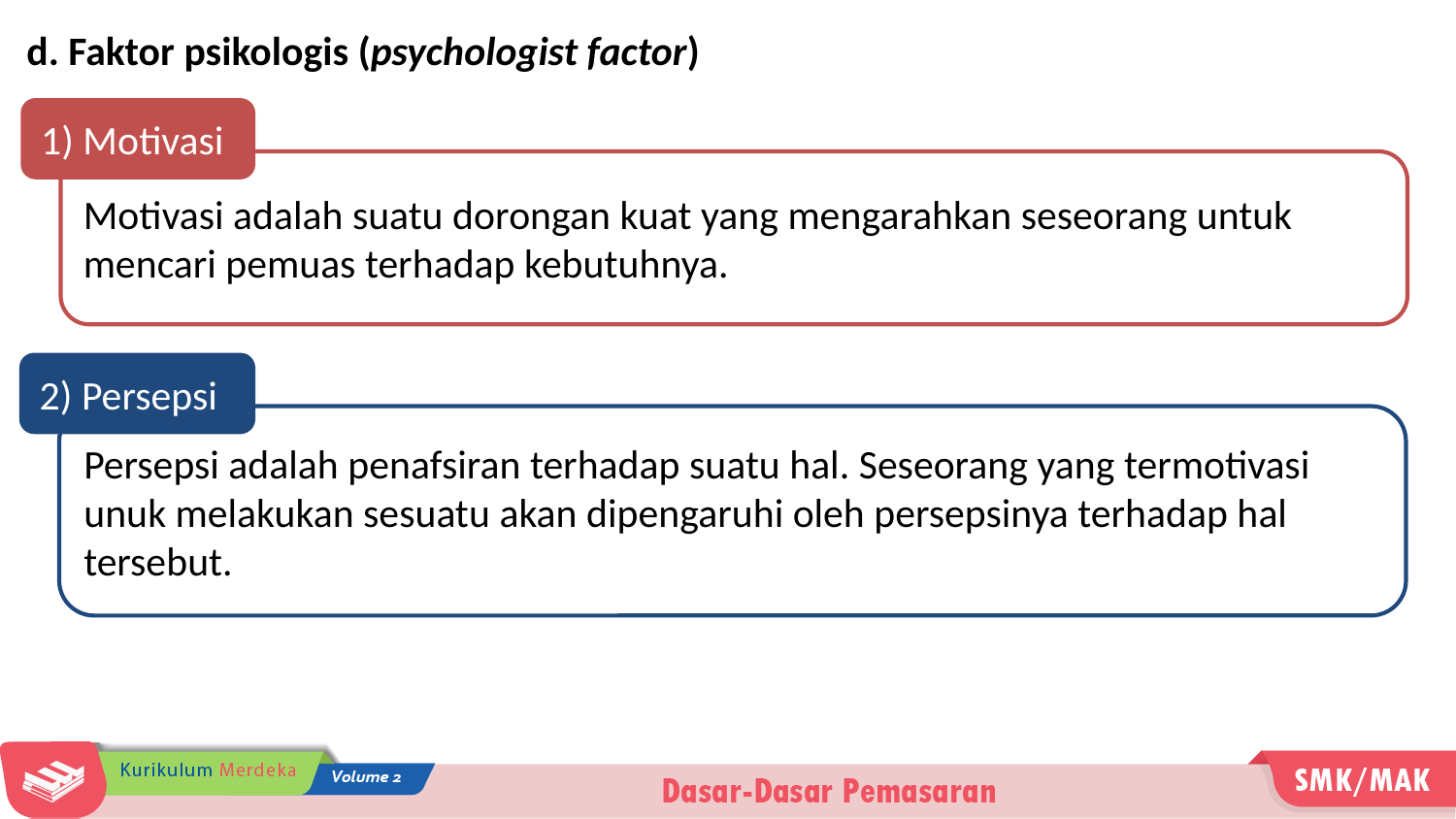

d. Faktor psikologis (psychologist factor)
1) Motivasi
Motivasi adalah suatu dorongan kuat yang mengarahkan seseorang untuk mencari pemuas terhadap kebutuhnya.
2) Persepsi
Persepsi adalah penafsiran terhadap suatu hal. Seseorang yang termotivasi unuk melakukan sesuatu akan dipengaruhi oleh persepsinya terhadap hal tersebut.